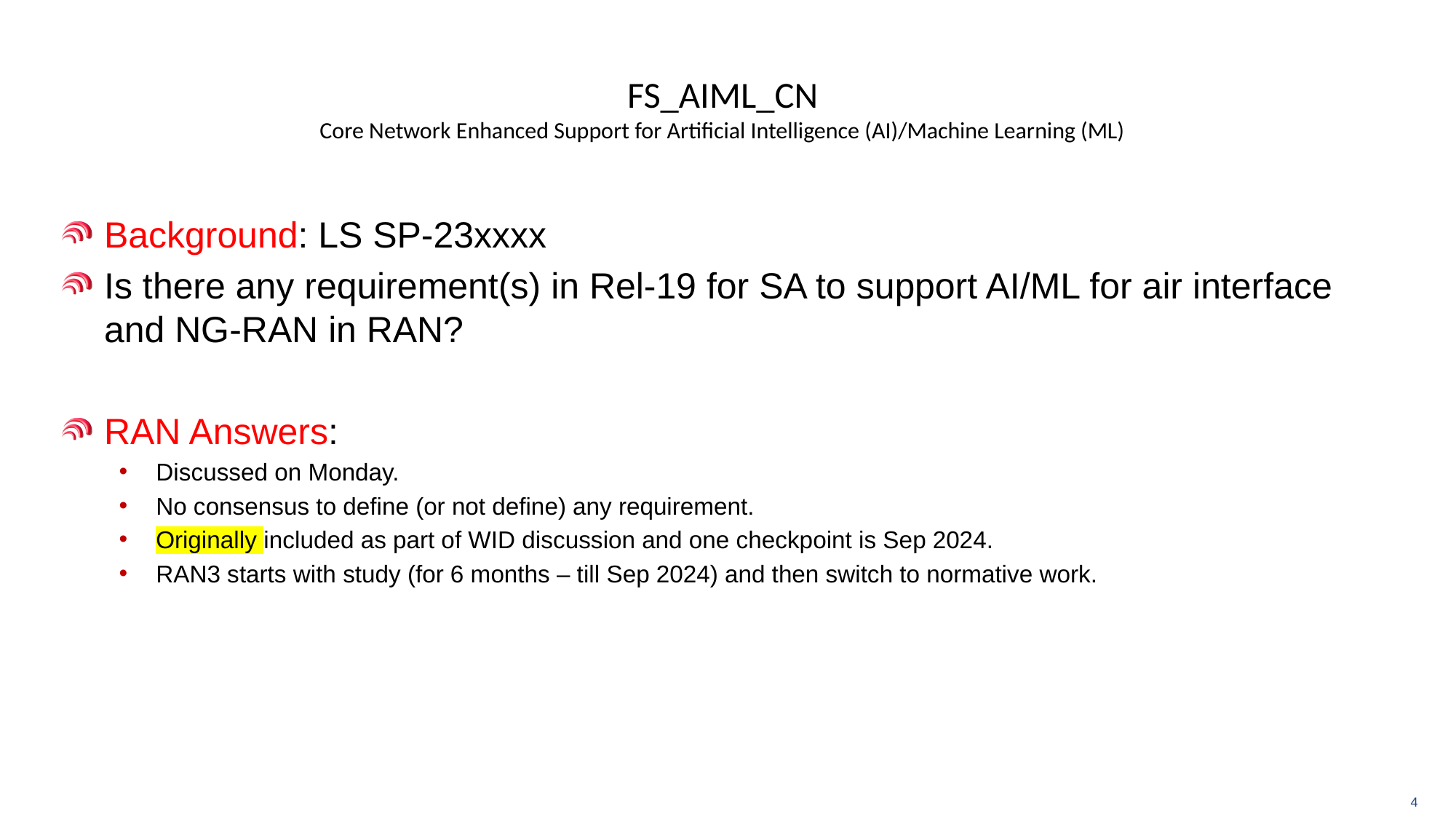

# FS_AIML_CN Core Network Enhanced Support for Artificial Intelligence (AI)/Machine Learning (ML)
Background: LS SP-23xxxx
Is there any requirement(s) in Rel-19 for SA to support AI/ML for air interface and NG-RAN in RAN?

RAN Answers:
Discussed on Monday.
No consensus to define (or not define) any requirement.
Originally included as part of WID discussion and one checkpoint is Sep 2024.
RAN3 starts with study (for 6 months – till Sep 2024) and then switch to normative work.